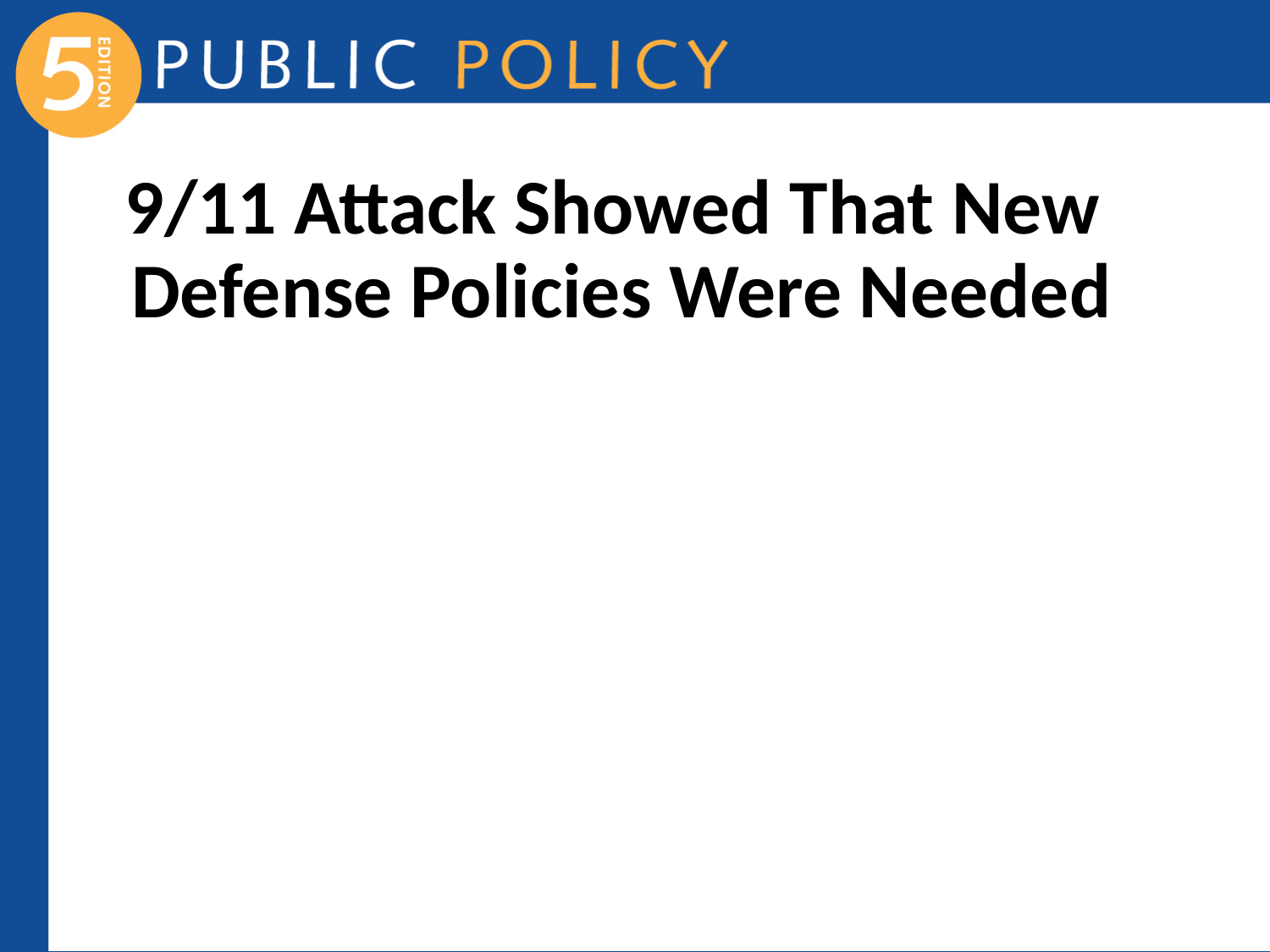

# 9/11 Attack Showed That New  Defense Policies Were Needed